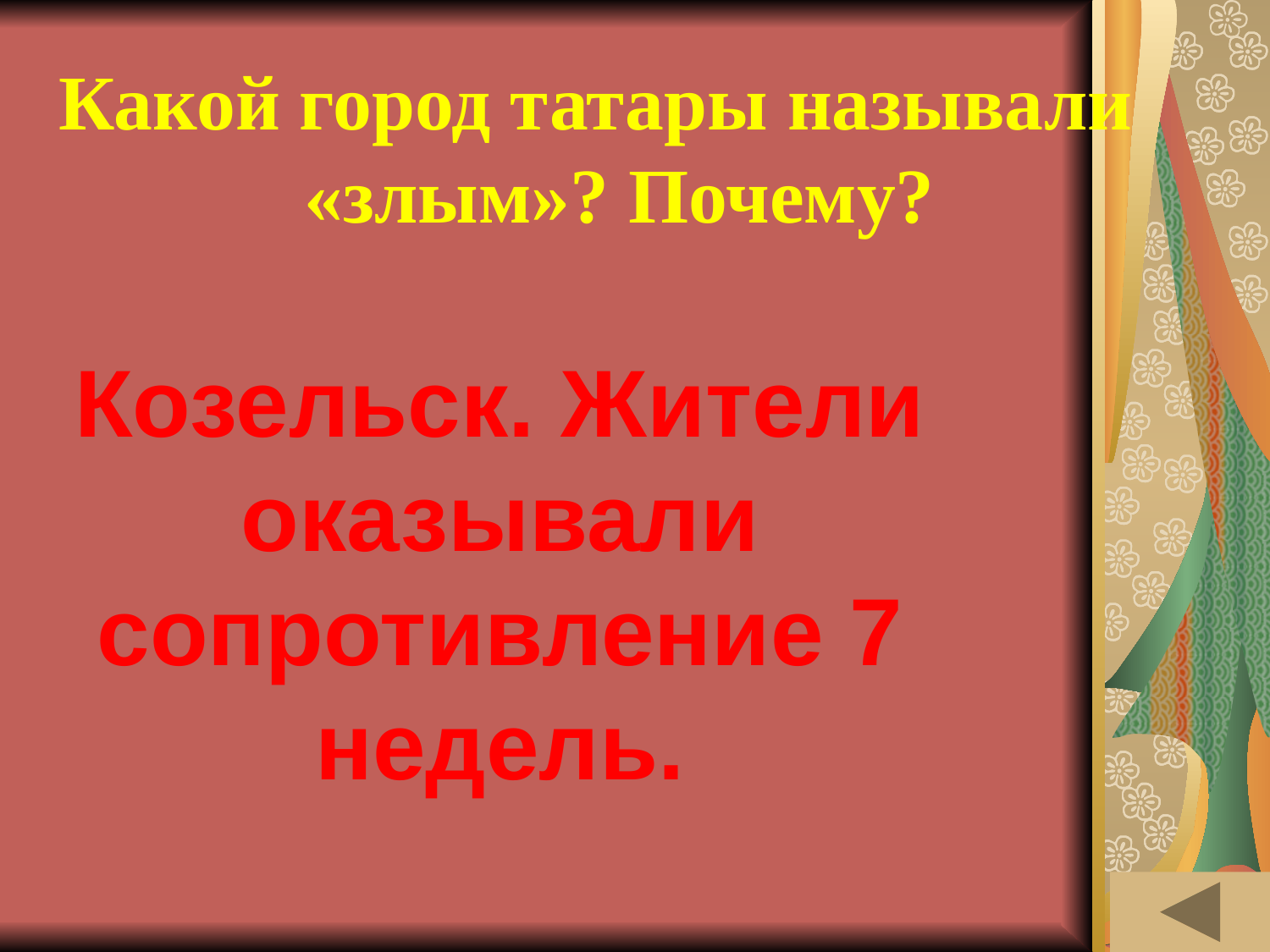

# ОДЕЖДА В РАЗНЫЕ ВРЕМЁНА (30)
Какой город татары называли «злым»? Почему?
Козельск. Жители оказывали сопротивление 7 недель.